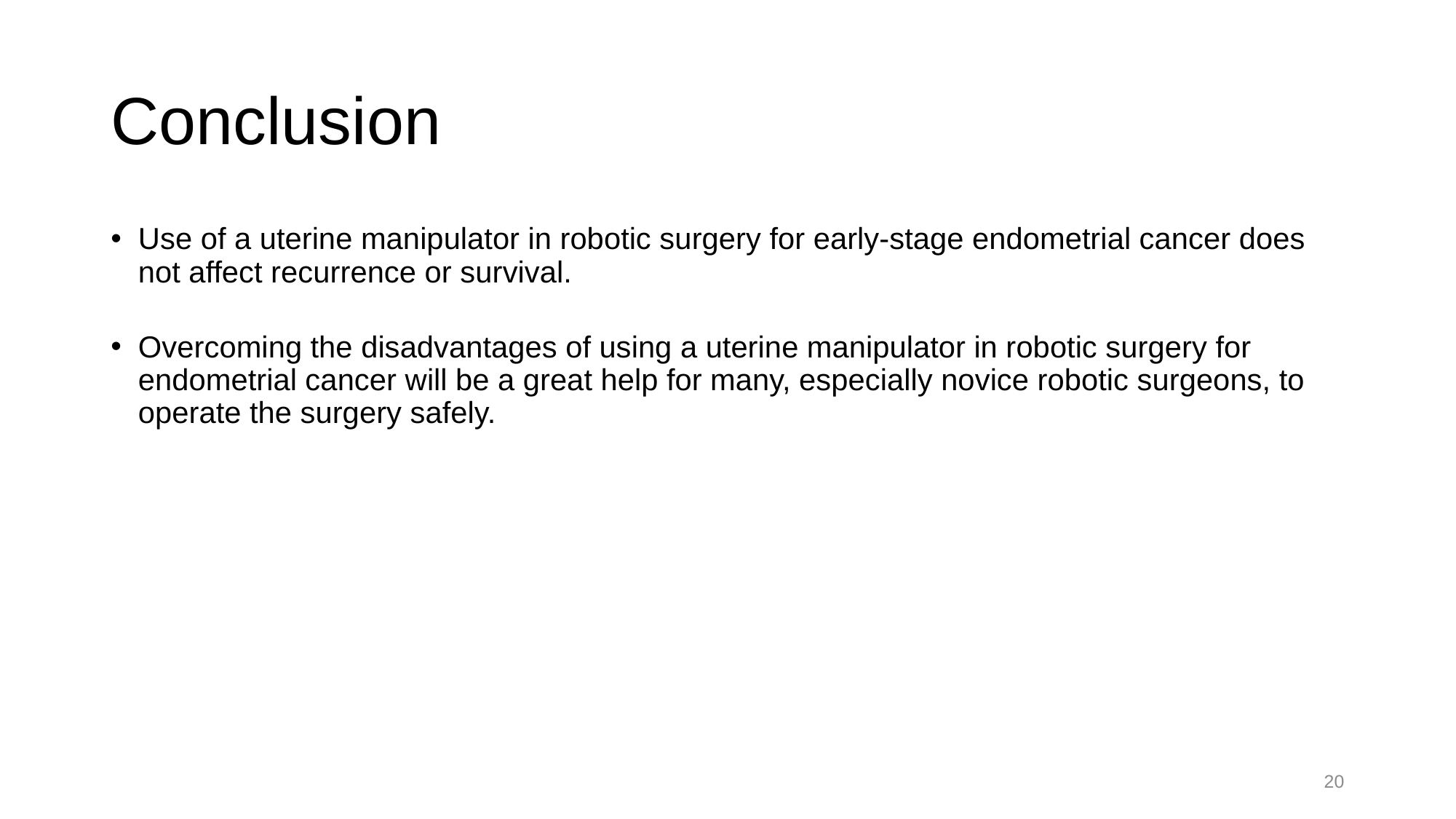

# Conclusion
Use of a uterine manipulator in robotic surgery for early‐stage endometrial cancer does not affect recurrence or survival.
Overcoming the disadvantages of using a uterine manipulator in robotic surgery for endometrial cancer will be a great help for many, especially novice robotic surgeons, to operate the surgery safely.
20